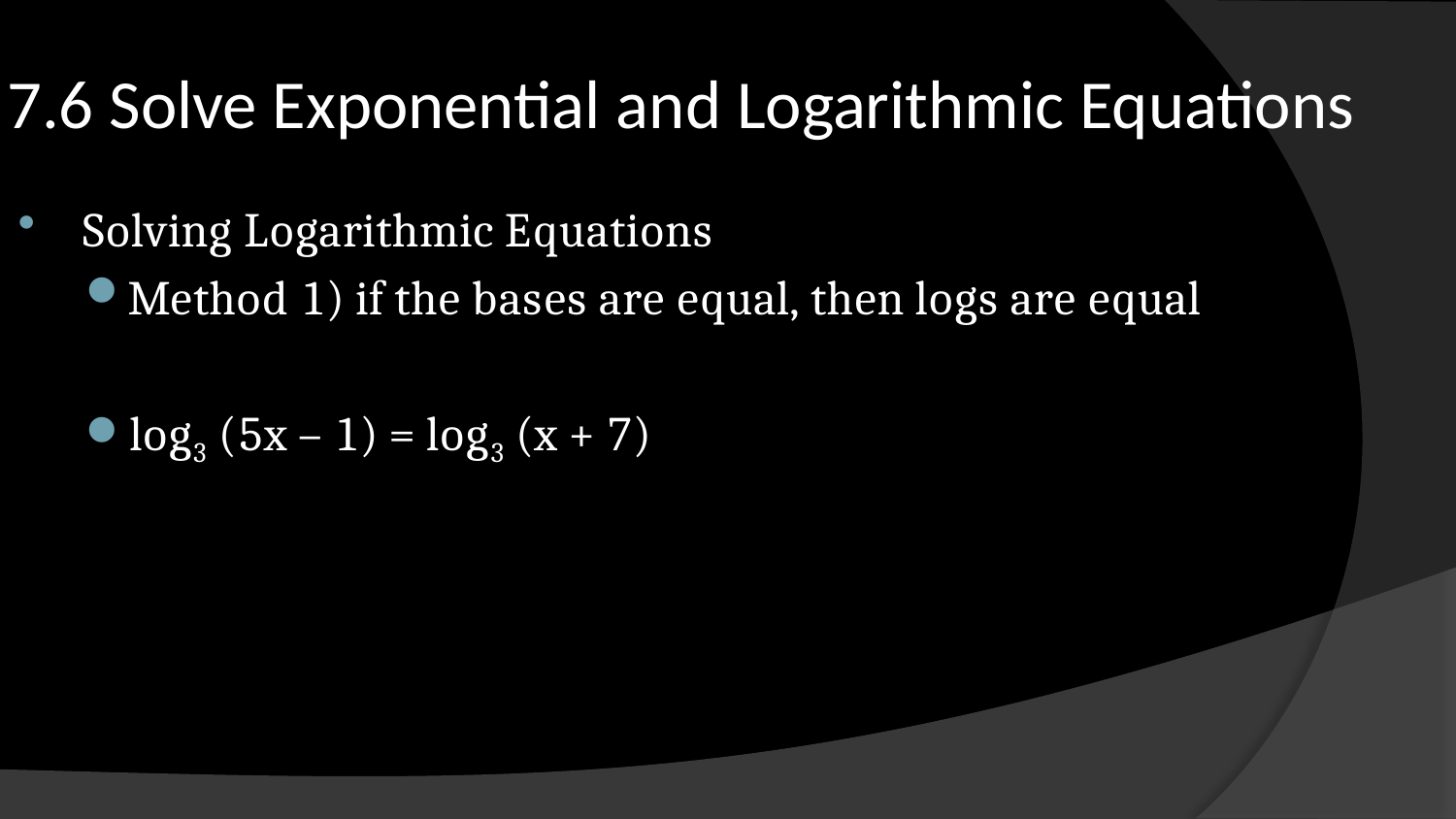

# 7.6 Solve Exponential and Logarithmic Equations
Solving Logarithmic Equations
Method 1) if the bases are equal, then logs are equal

log3 (5x – 1) = log3 (x + 7)